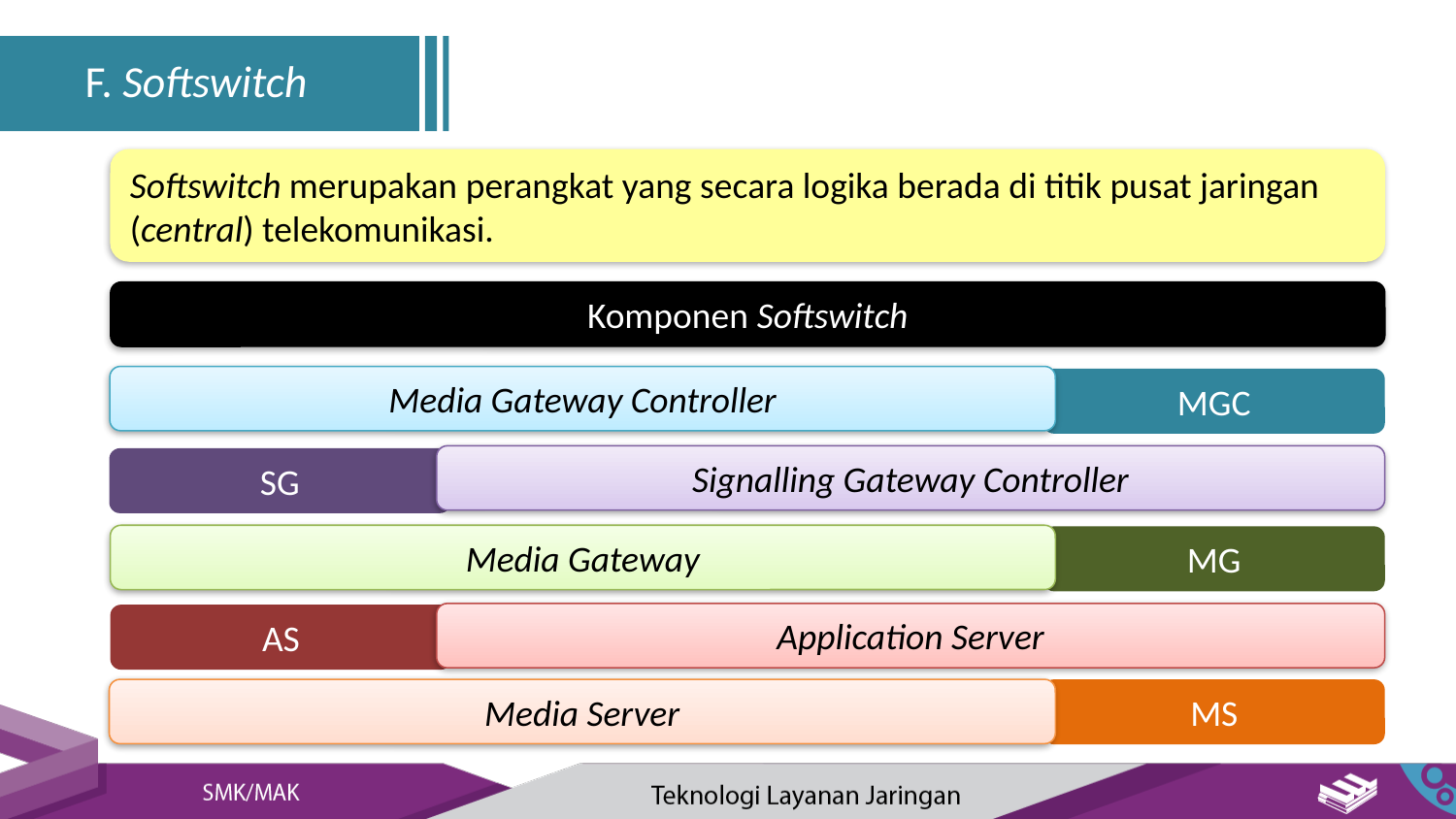

F. Softswitch
Softswitch merupakan perangkat yang secara logika berada di titik pusat jaringan (central) telekomunikasi.
Komponen Softswitch
Media Gateway Controller
MGC
Signalling Gateway Controller
SG
Media Gateway
MG
Application Server
AS
MS
Media Server